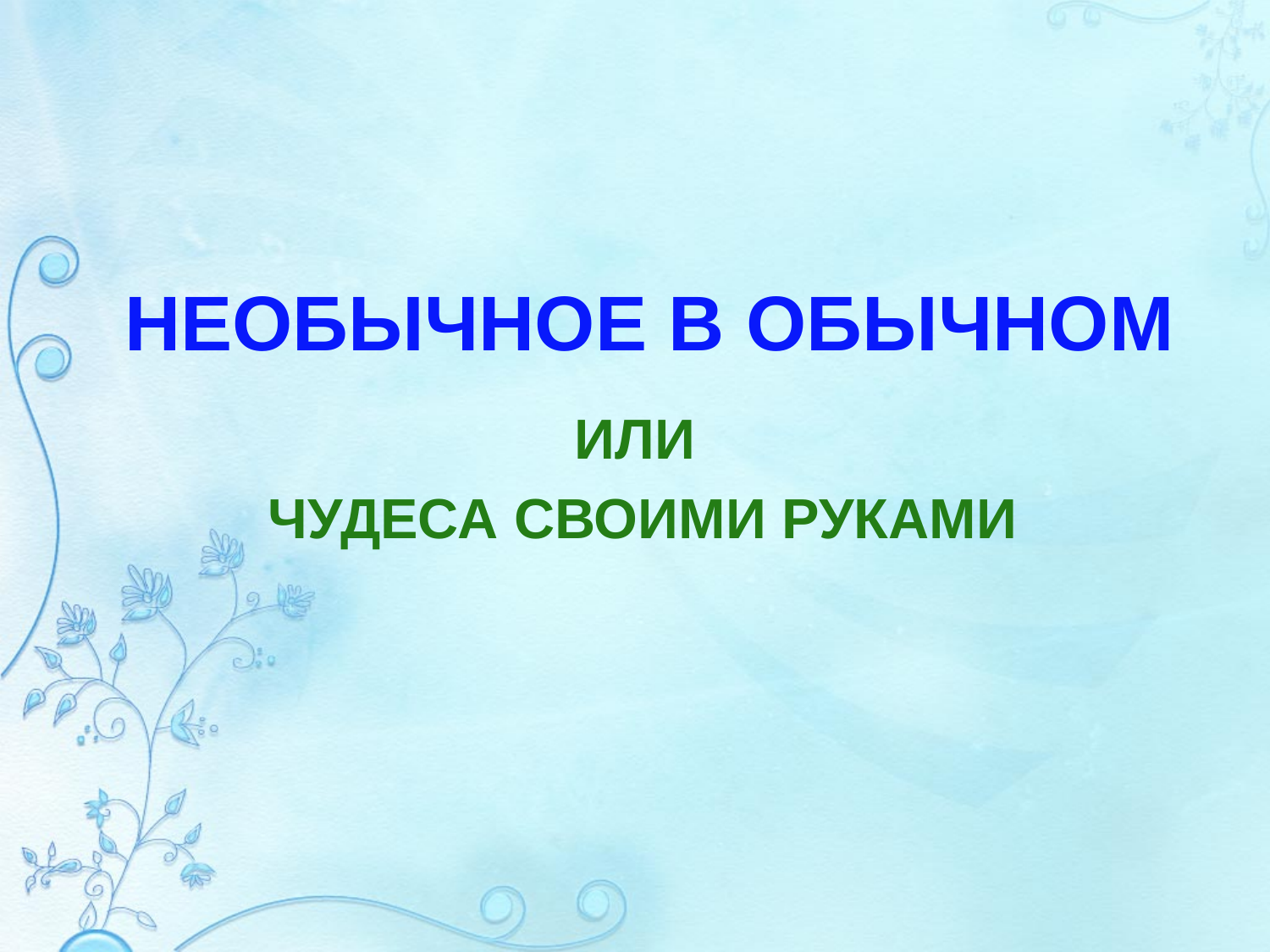

# Необычное в обычном
или
чудеса своими руками